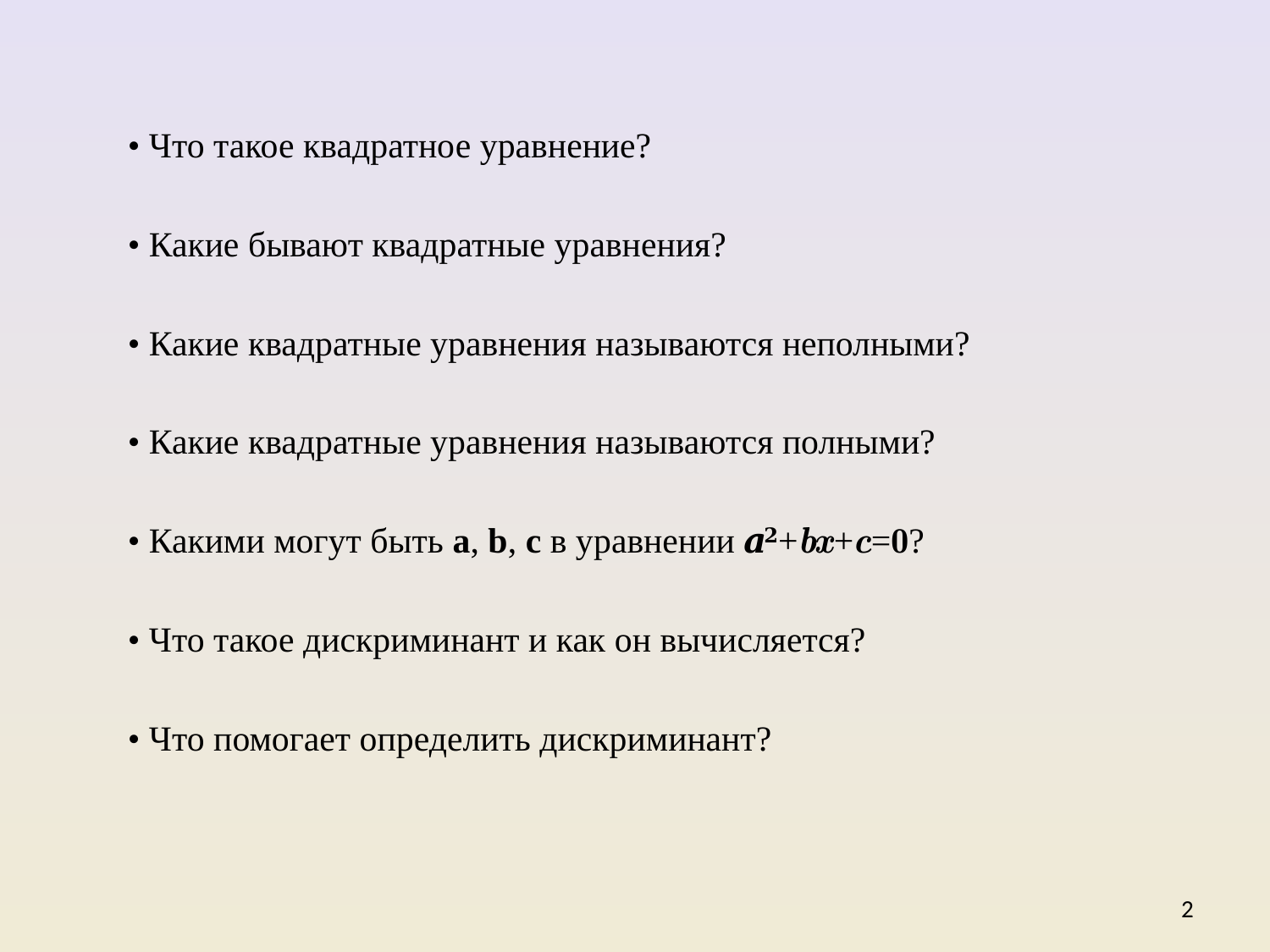

• Что такое квадратное уравнение?

• Какие бывают квадратные уравнения?

• Какие квадратные уравнения называются неполными?

• Какие квадратные уравнения называются полными?

• Какими могут быть a, b, c в уравнении 𝒂𝟐+𝒃𝒙+𝒄=𝟎?

• Что такое дискриминант и как он вычисляется?

• Что помогает определить дискриминант?
2